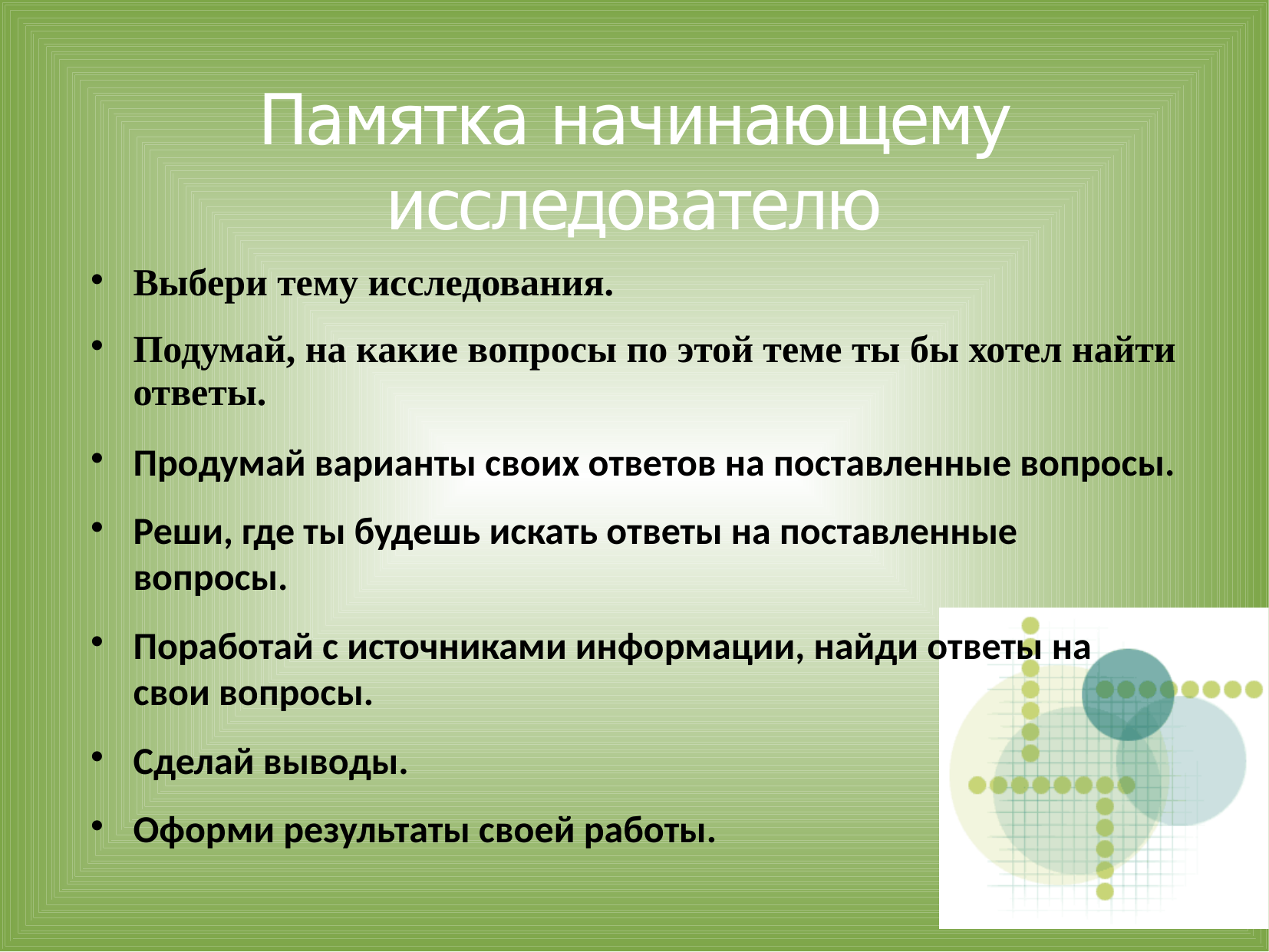

Памятка начинающему исследователю
Выбери тему исследования.
Подумай, на какие вопросы по этой теме ты бы хотел найти ответы.
Продумай варианты своих ответов на поставленные вопросы.
Реши, где ты будешь искать ответы на поставленные вопросы.
Поработай с источниками информации, найди ответы на свои вопросы.
Сделай выводы.
Оформи результаты своей работы.